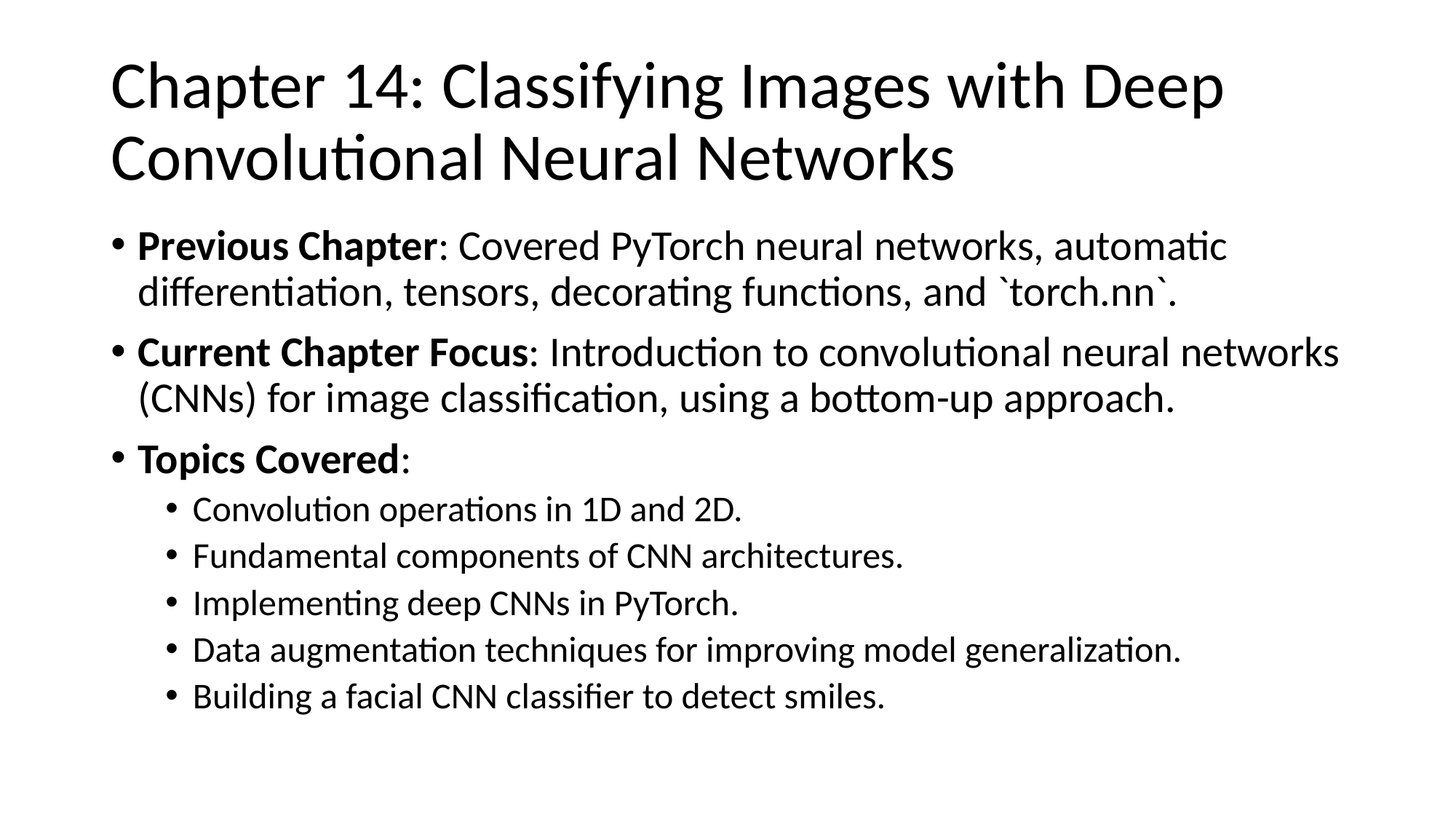

# Chapter 14: Classifying Images with Deep Convolutional Neural Networks
Previous Chapter: Covered PyTorch neural networks, automatic differentiation, tensors, decorating functions, and `torch.nn`.
Current Chapter Focus: Introduction to convolutional neural networks (CNNs) for image classification, using a bottom-up approach.
Topics Covered:
Convolution operations in 1D and 2D.
Fundamental components of CNN architectures.
Implementing deep CNNs in PyTorch.
Data augmentation techniques for improving model generalization.
Building a facial CNN classifier to detect smiles.